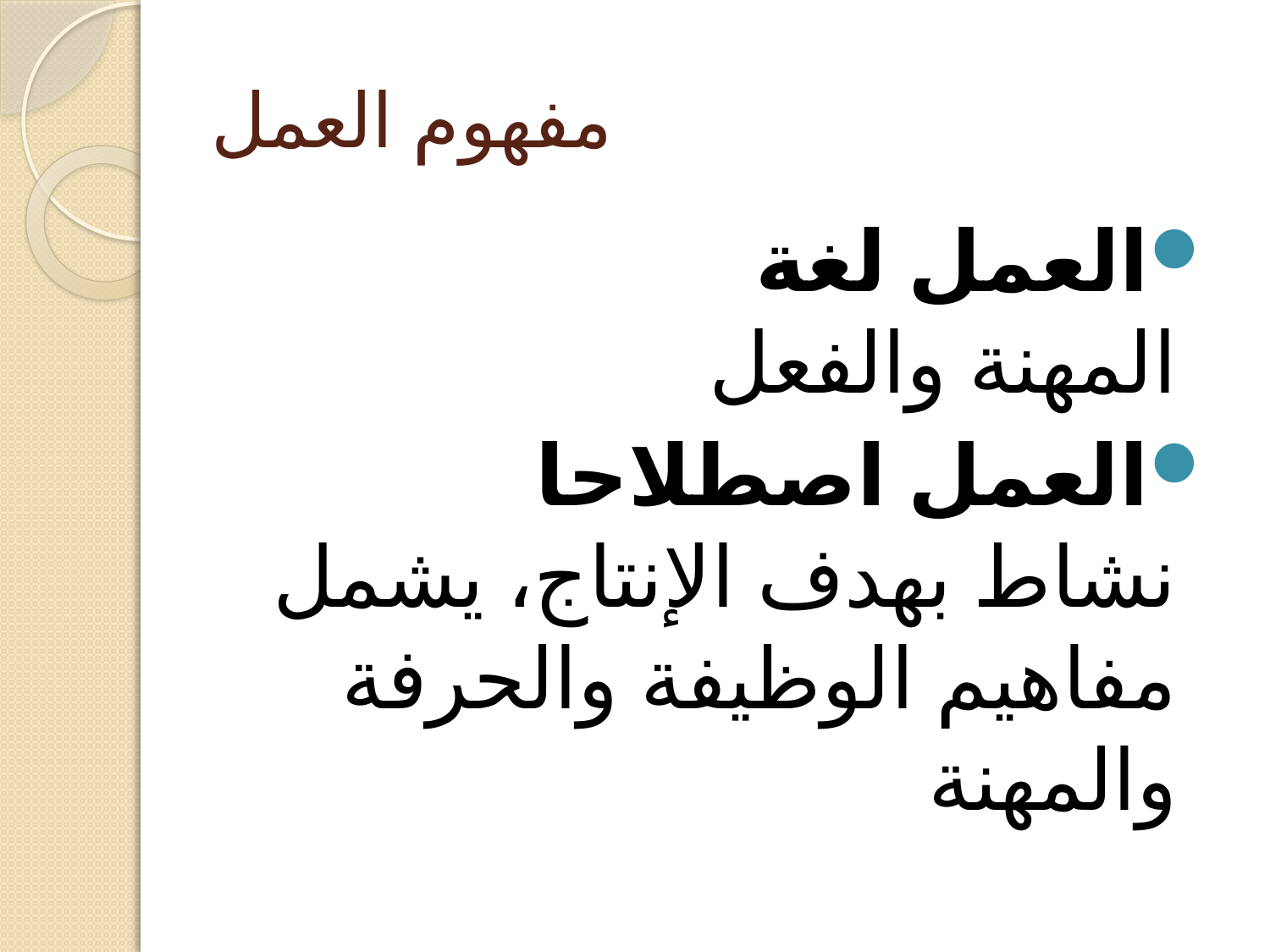

# مفهوم العمل
العمل لغة
	المهنة والفعل
العمل اصطلاحا
	نشاط بهدف الإنتاج، يشمل مفاهيم الوظيفة والحرفة والمهنة